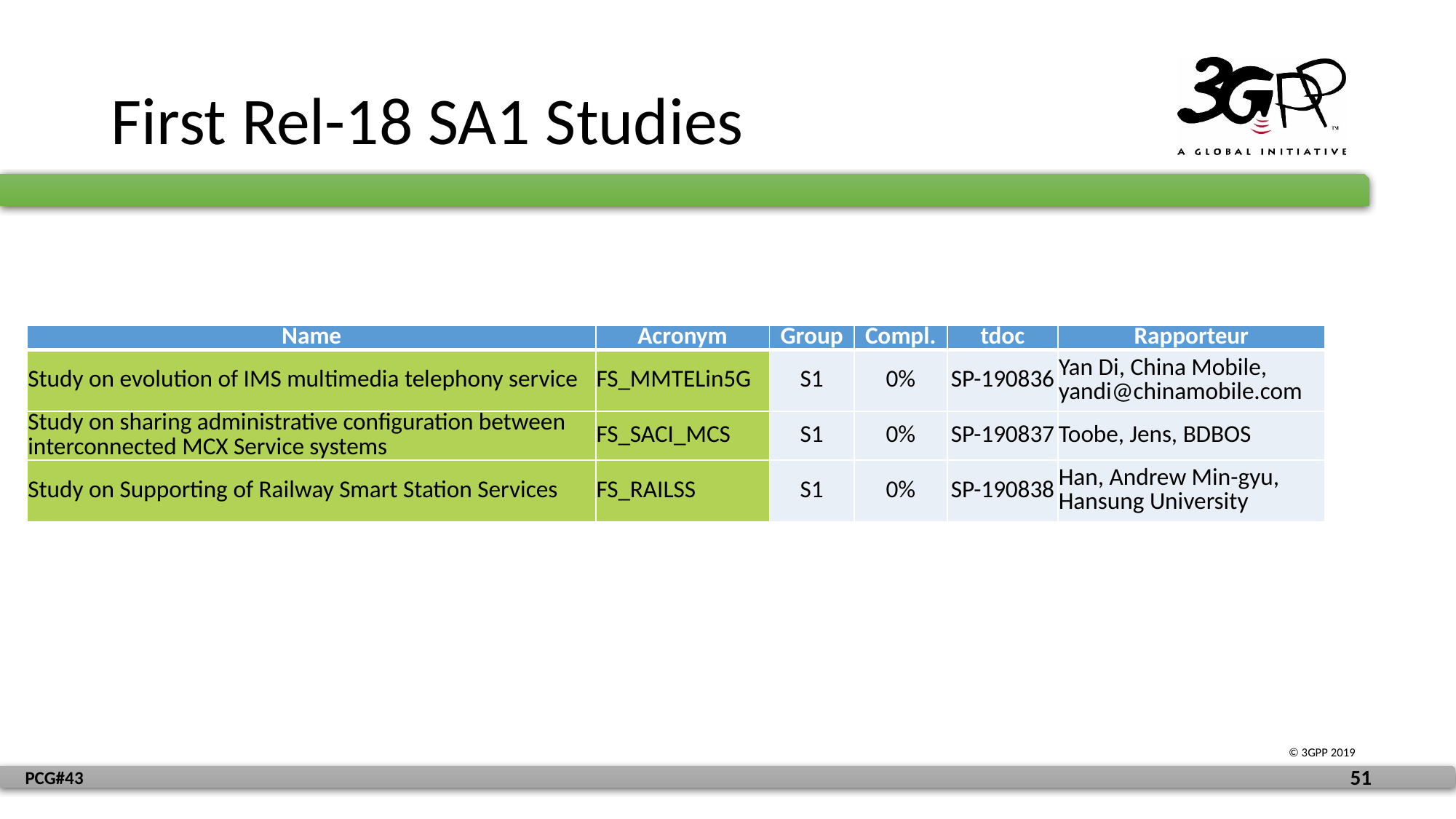

# First Rel-18 SA1 Studies
| Name | Acronym | Group | Compl. | tdoc | Rapporteur |
| --- | --- | --- | --- | --- | --- |
| Study on evolution of IMS multimedia telephony service | FS\_MMTELin5G | S1 | 0% | SP-190836 | Yan Di, China Mobile, yandi@chinamobile.com |
| Study on sharing administrative configuration between interconnected MCX Service systems | FS\_SACI\_MCS | S1 | 0% | SP-190837 | Toobe, Jens, BDBOS |
| Study on Supporting of Railway Smart Station Services | FS\_RAILSS | S1 | 0% | SP-190838 | Han, Andrew Min-gyu, Hansung University |